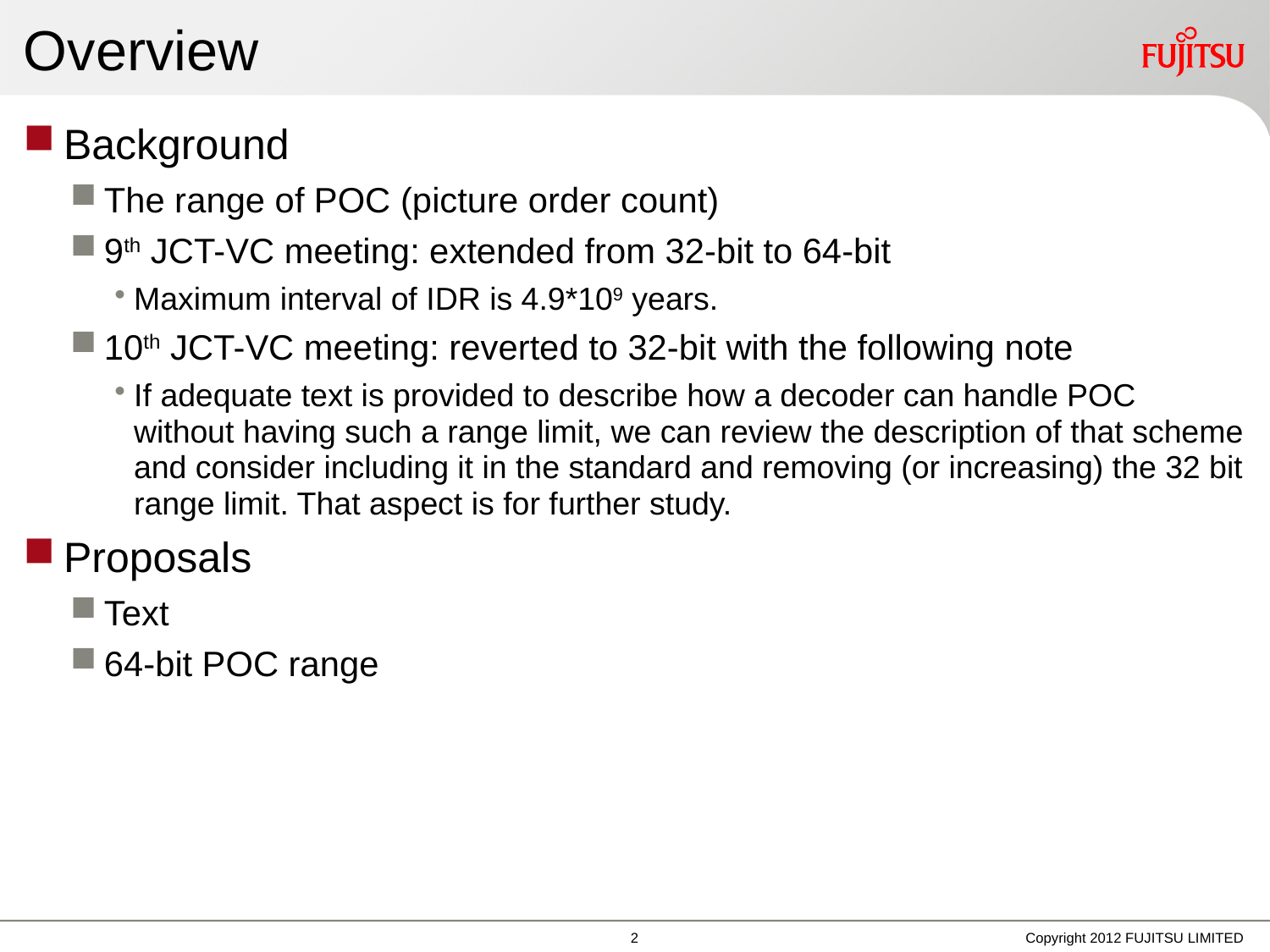

# Overview
Background
The range of POC (picture order count)
9th JCT-VC meeting: extended from 32-bit to 64-bit
Maximum interval of IDR is 4.9*109 years.
10th JCT-VC meeting: reverted to 32-bit with the following note
If adequate text is provided to describe how a decoder can handle POC without having such a range limit, we can review the description of that scheme and consider including it in the standard and removing (or increasing) the 32 bit range limit. That aspect is for further study.
Proposals
Text
64-bit POC range

2
Copyright 2012 FUJITSU LIMITED